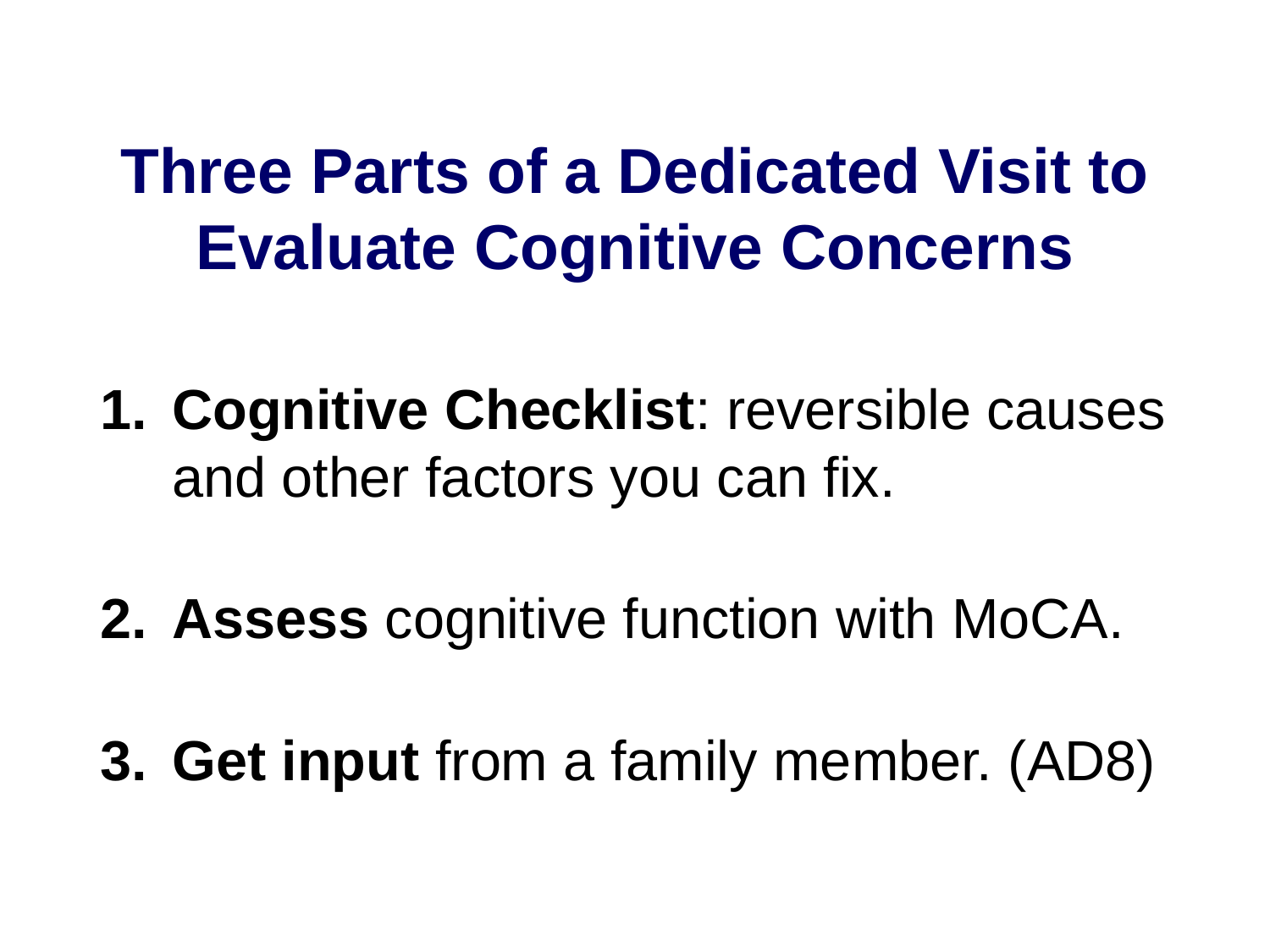

# Three Parts of a Dedicated Visit to Evaluate Cognitive Concerns

Cognitive Checklist: reversible causes and other factors you can fix.
Assess cognitive function with MoCA.
Get input from a family member. (AD8)